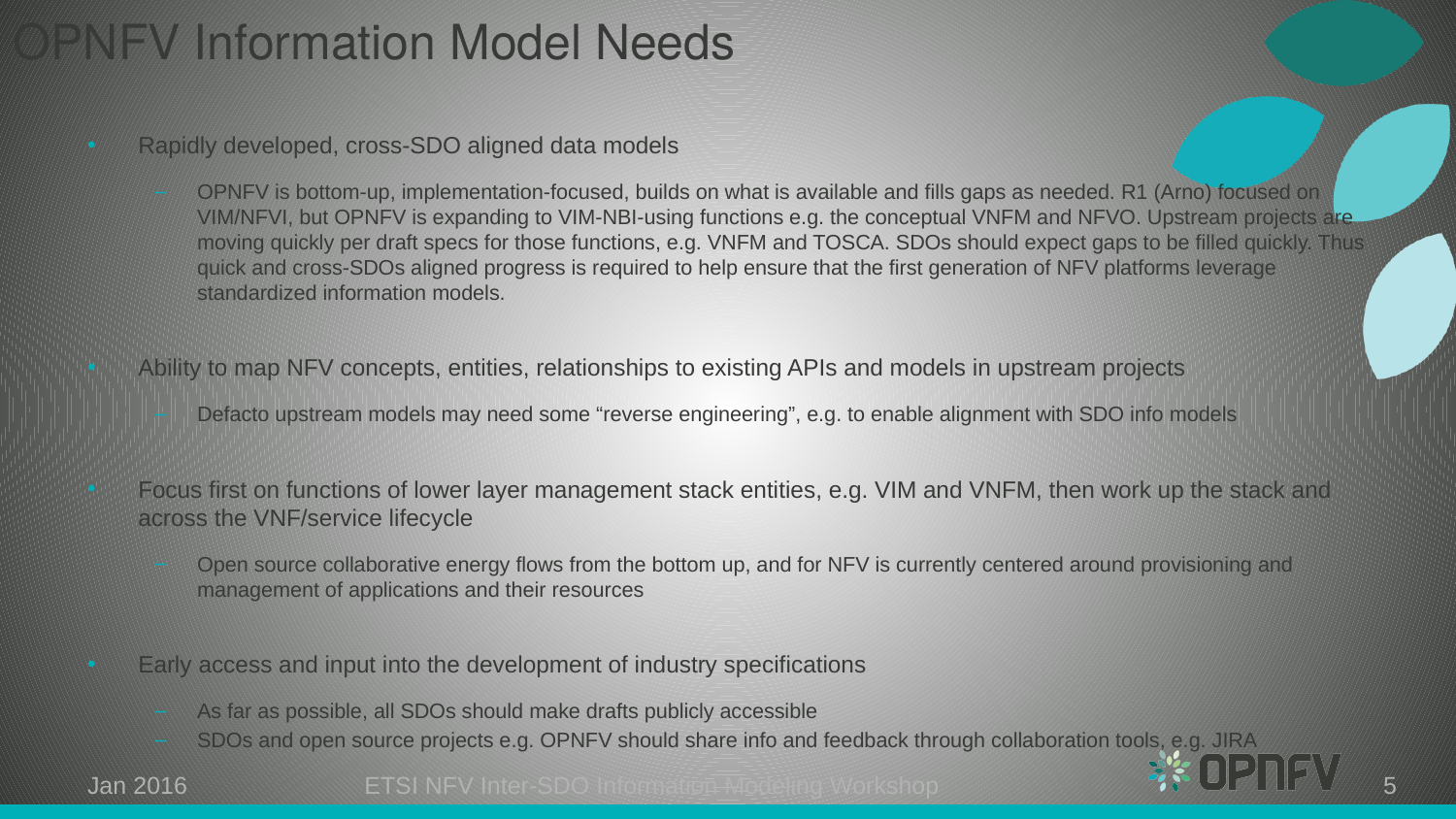

# OPNFV Information Model Needs
Rapidly developed, cross-SDO aligned data models
OPNFV is bottom-up, implementation-focused, builds on what is available and fills gaps as needed. R1 (Arno) focused on VIM/NFVI, but OPNFV is expanding to VIM-NBI-using functions e.g. the conceptual VNFM and NFVO. Upstream projects are moving quickly per draft specs for those functions, e.g. VNFM and TOSCA. SDOs should expect gaps to be filled quickly. Thus quick and cross-SDOs aligned progress is required to help ensure that the first generation of NFV platforms leverage standardized information models.

Ability to map NFV concepts, entities, relationships to existing APIs and models in upstream projects
Defacto upstream models may need some “reverse engineering”, e.g. to enable alignment with SDO info models

Focus first on functions of lower layer management stack entities, e.g. VIM and VNFM, then work up the stack and across the VNF/service lifecycle
Open source collaborative energy flows from the bottom up, and for NFV is currently centered around provisioning and management of applications and their resources

Early access and input into the development of industry specifications
As far as possible, all SDOs should make drafts publicly accessible
SDOs and open source projects e.g. OPNFV should share info and feedback through collaboration tools, e.g. JIRA
Jan 2016
ETSI NFV Inter-SDO Information Modeling Workshop
5